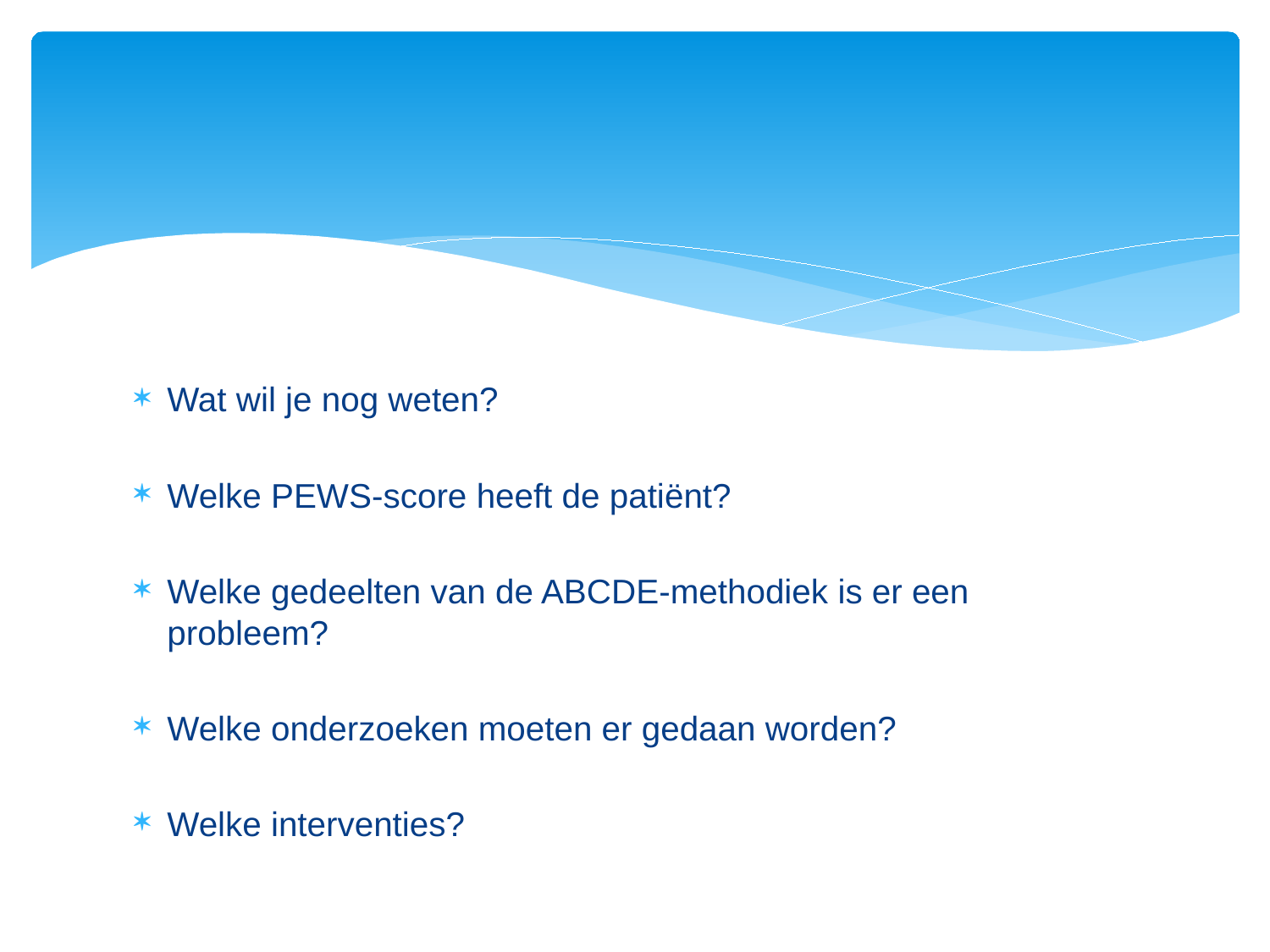

#
Wat wil je nog weten?

Welke PEWS-score heeft de patiënt?

Welke gedeelten van de ABCDE-methodiek is er een probleem?

Welke onderzoeken moeten er gedaan worden?

Welke interventies?